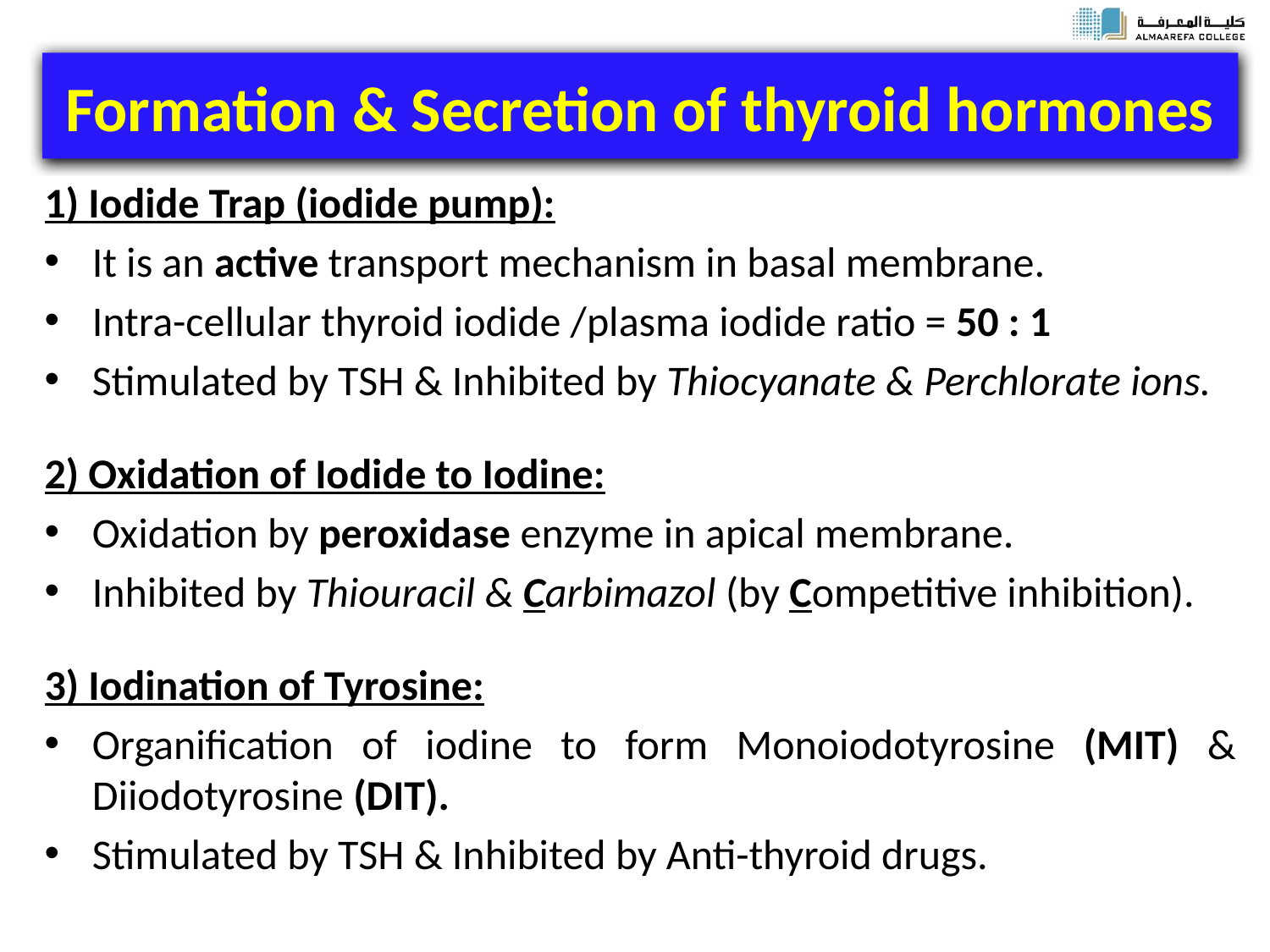

# Formation & Secretion of thyroid hormones
1) Iodide Trap (iodide pump):
It is an active transport mechanism in basal membrane.
Intra-cellular thyroid iodide /plasma iodide ratio = 50 : 1
Stimulated by TSH & Inhibited by Thiocyanate & Perchlorate ions.

2) Oxidation of Iodide to Iodine:
Oxidation by peroxidase enzyme in apical membrane.
Inhibited by Thiouracil & Carbimazol (by Competitive inhibition).

3) Iodination of Tyrosine:
Organification of iodine to form Monoiodotyrosine (MIT) & Diiodotyrosine (DIT).
Stimulated by TSH & Inhibited by Anti-thyroid drugs.